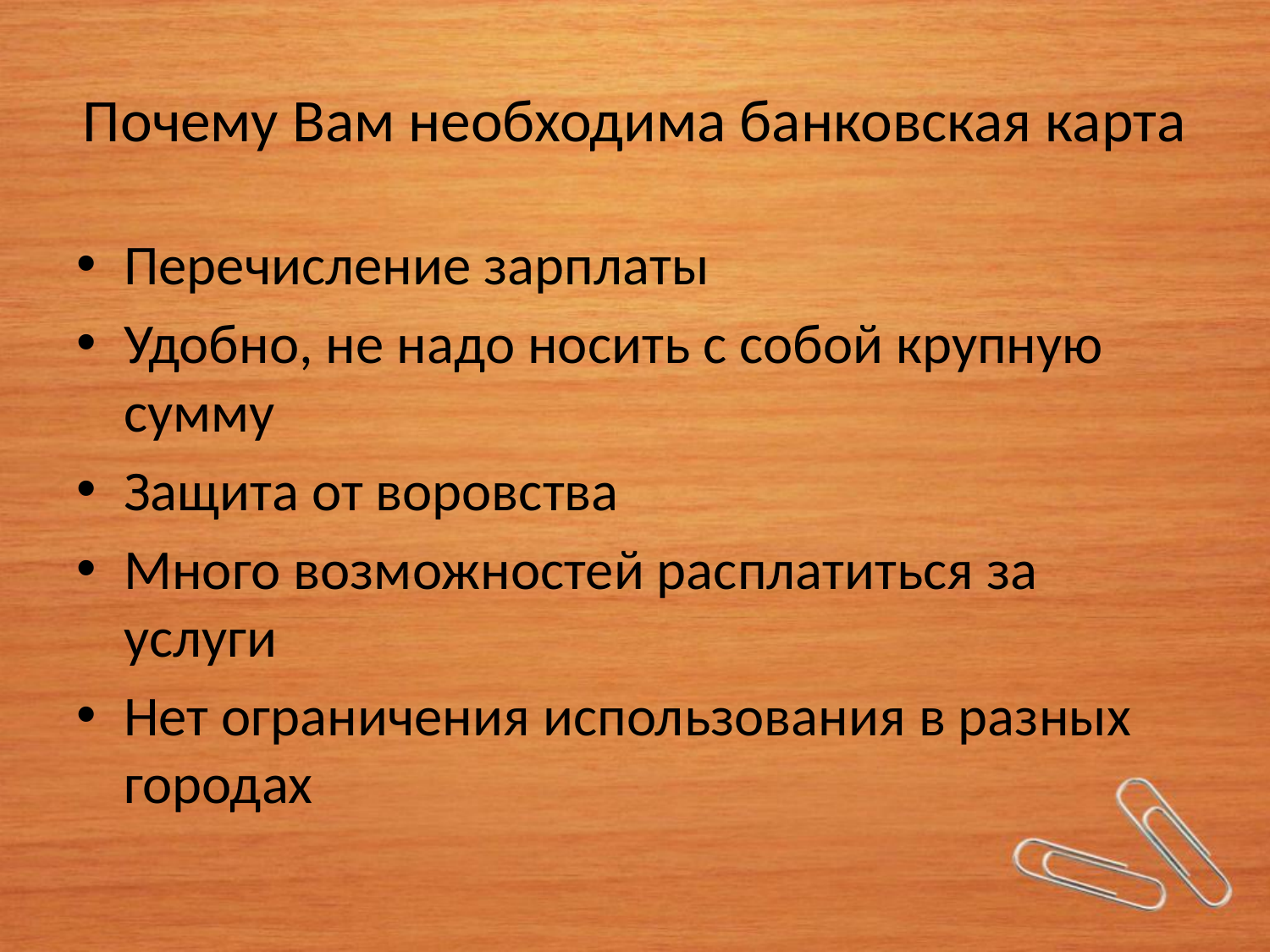

# Почему Вам необходима банковская карта
Перечисление зарплаты
Удобно, не надо носить с собой крупную сумму
Защита от воровства
Много возможностей расплатиться за услуги
Нет ограничения использования в разных городах